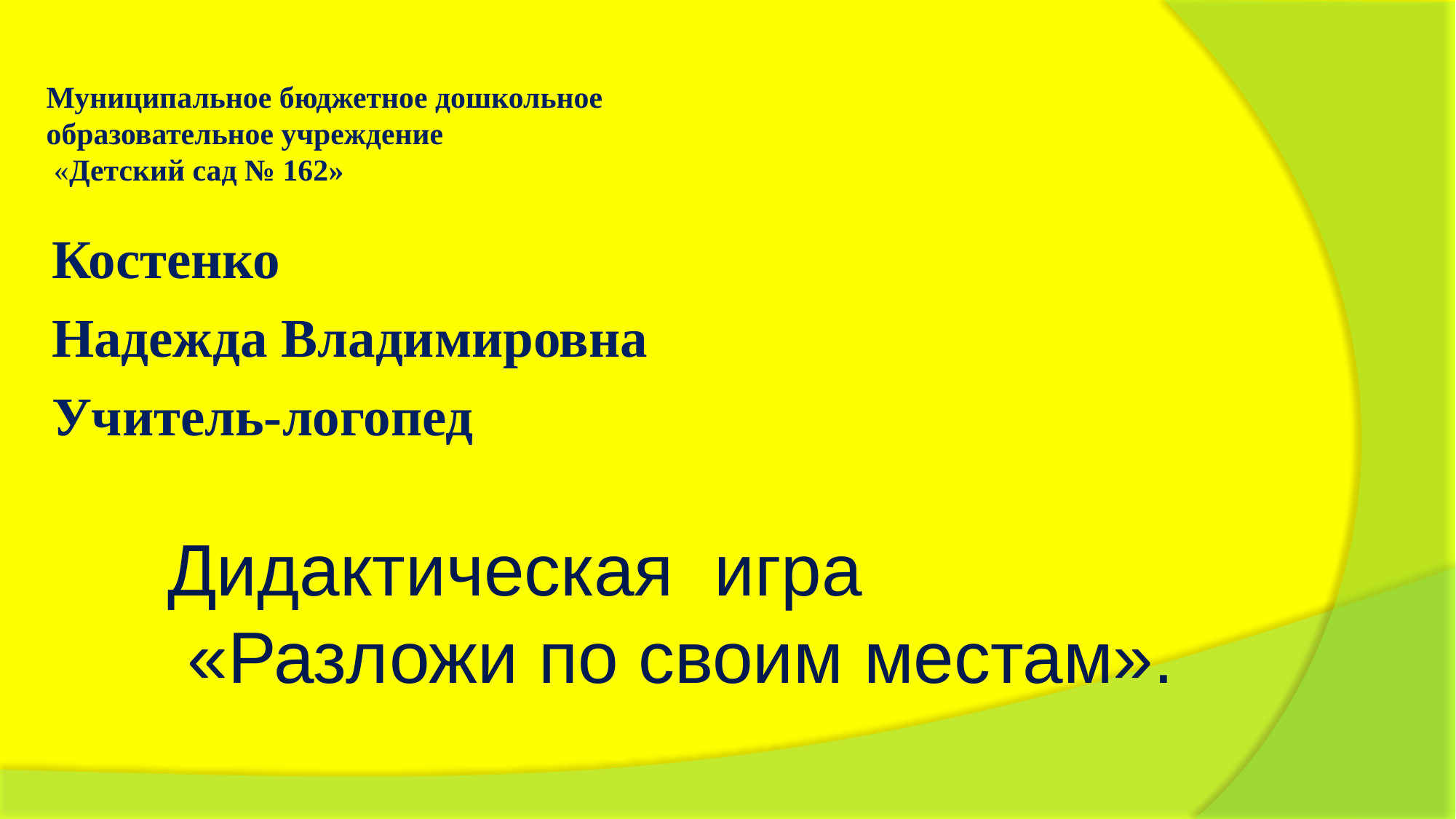

# Муниципальное бюджетное дошкольное образовательное учреждение «Детский сад № 162»
   Костенко
   Надежда Владимировна
   Учитель-логопед

Дидактическая  игра
 «Разложи по своим местам».